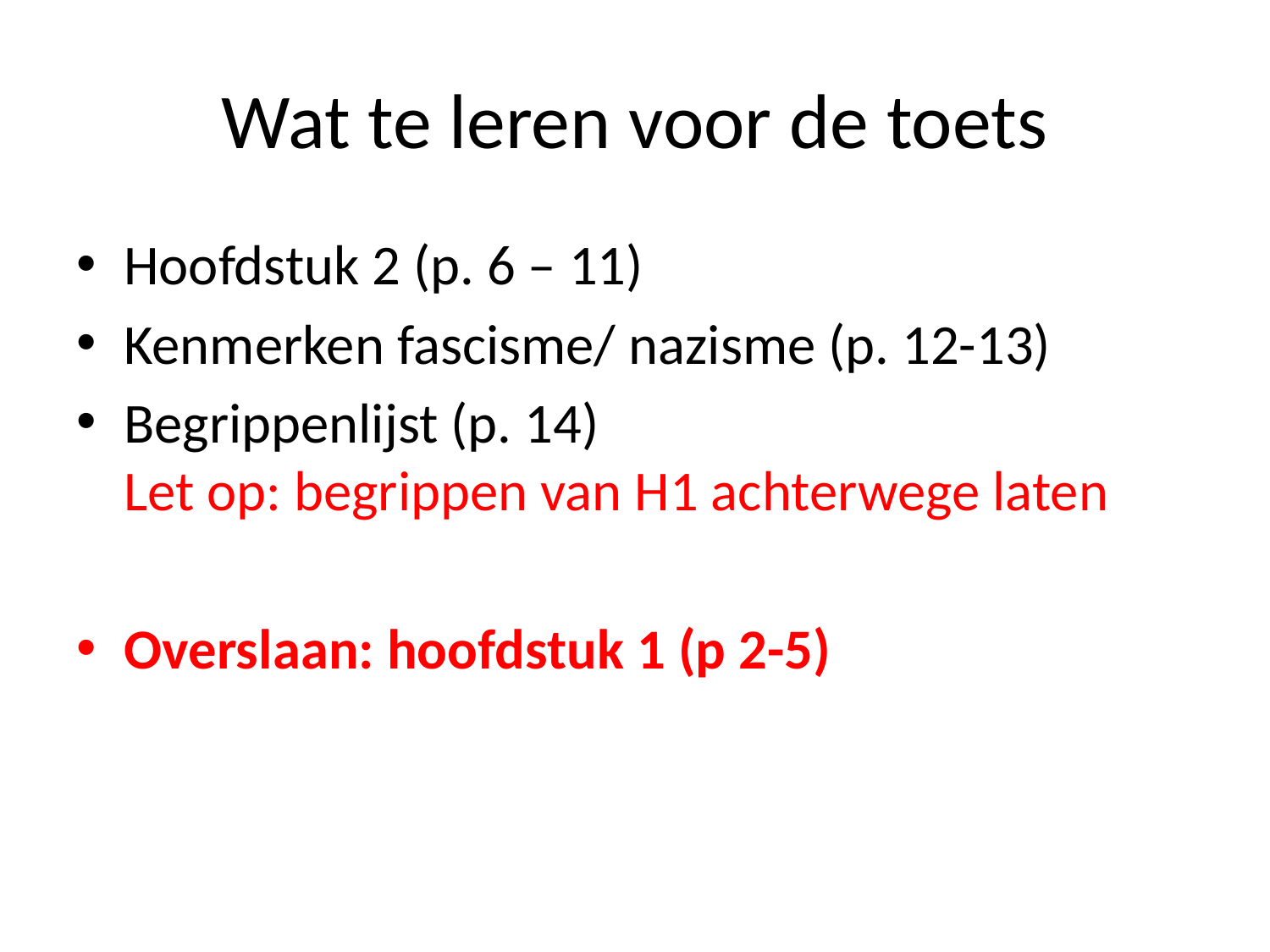

# Wat te leren voor de toets
Hoofdstuk 2 (p. 6 – 11)
Kenmerken fascisme/ nazisme (p. 12-13)
Begrippenlijst (p. 14)
Let op: begrippen van H1 achterwege laten

Overslaan: hoofdstuk 1 (p 2-5)